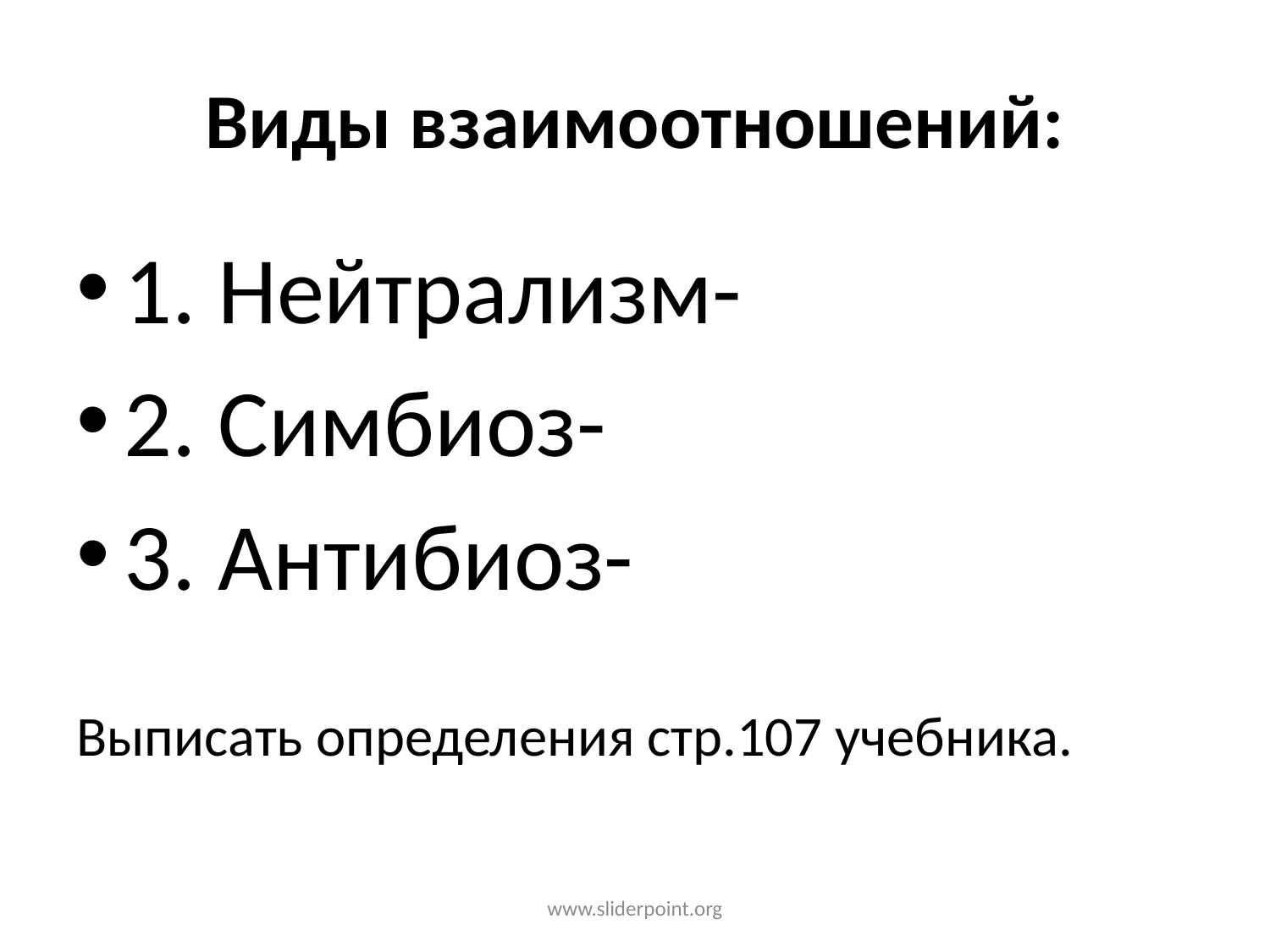

# Виды взаимоотношений:
1. Нейтрализм-
2. Симбиоз-
3. Антибиоз-

Выписать определения стр.107 учебника.
www.sliderpoint.org